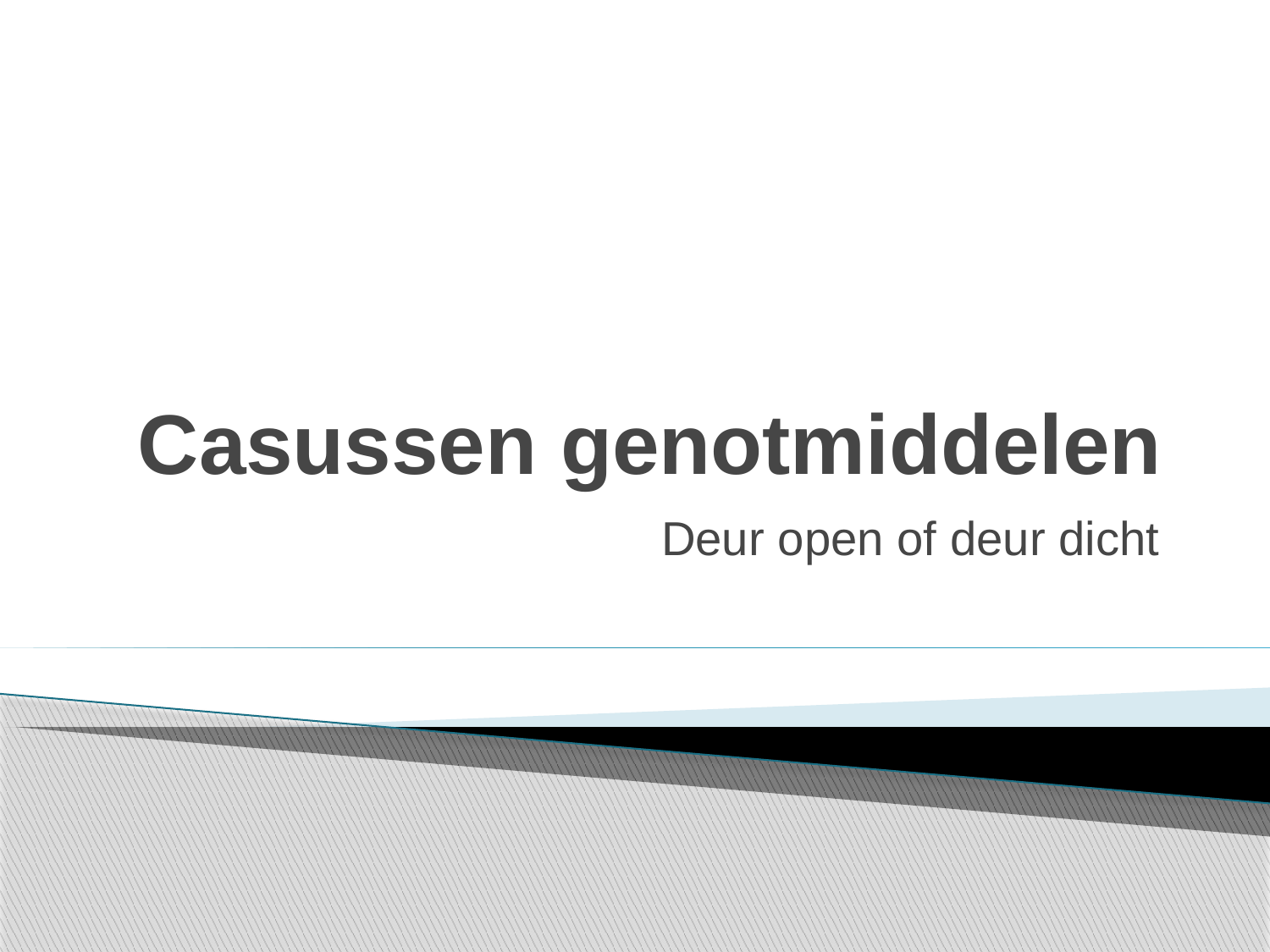

# Casussen genotmiddelen
Deur open of deur dicht